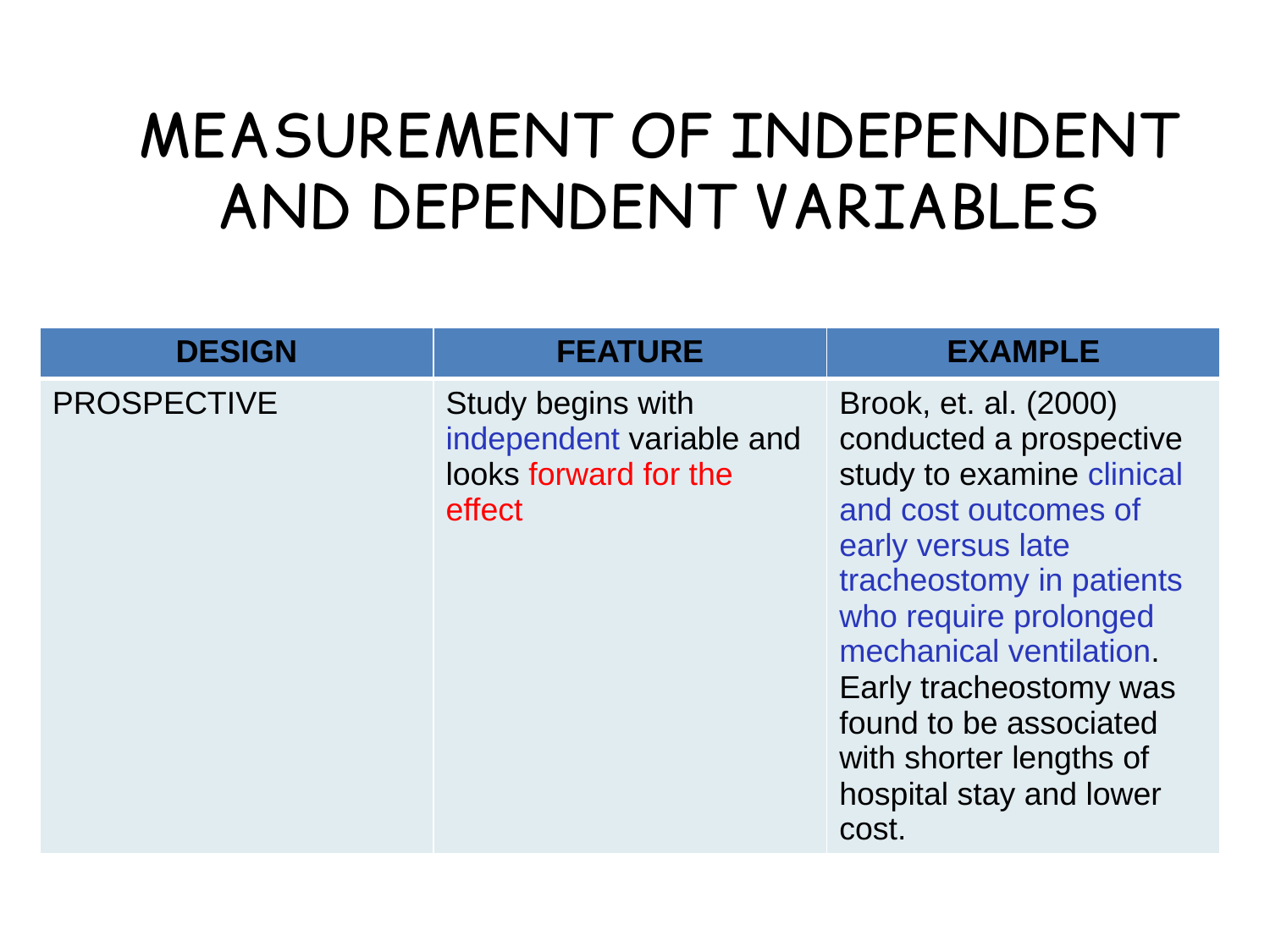

# MEASUREMENT OF INDEPENDENT AND DEPENDENT VARIABLES
| DESIGN | FEATURE | EXAMPLE |
| --- | --- | --- |
| PROSPECTIVE | Study begins with independent variable and looks forward for the effect | Brook, et. al. (2000) conducted a prospective study to examine clinical and cost outcomes of early versus late tracheostomy in patients who require prolonged mechanical ventilation. Early tracheostomy was found to be associated with shorter lengths of hospital stay and lower cost. |